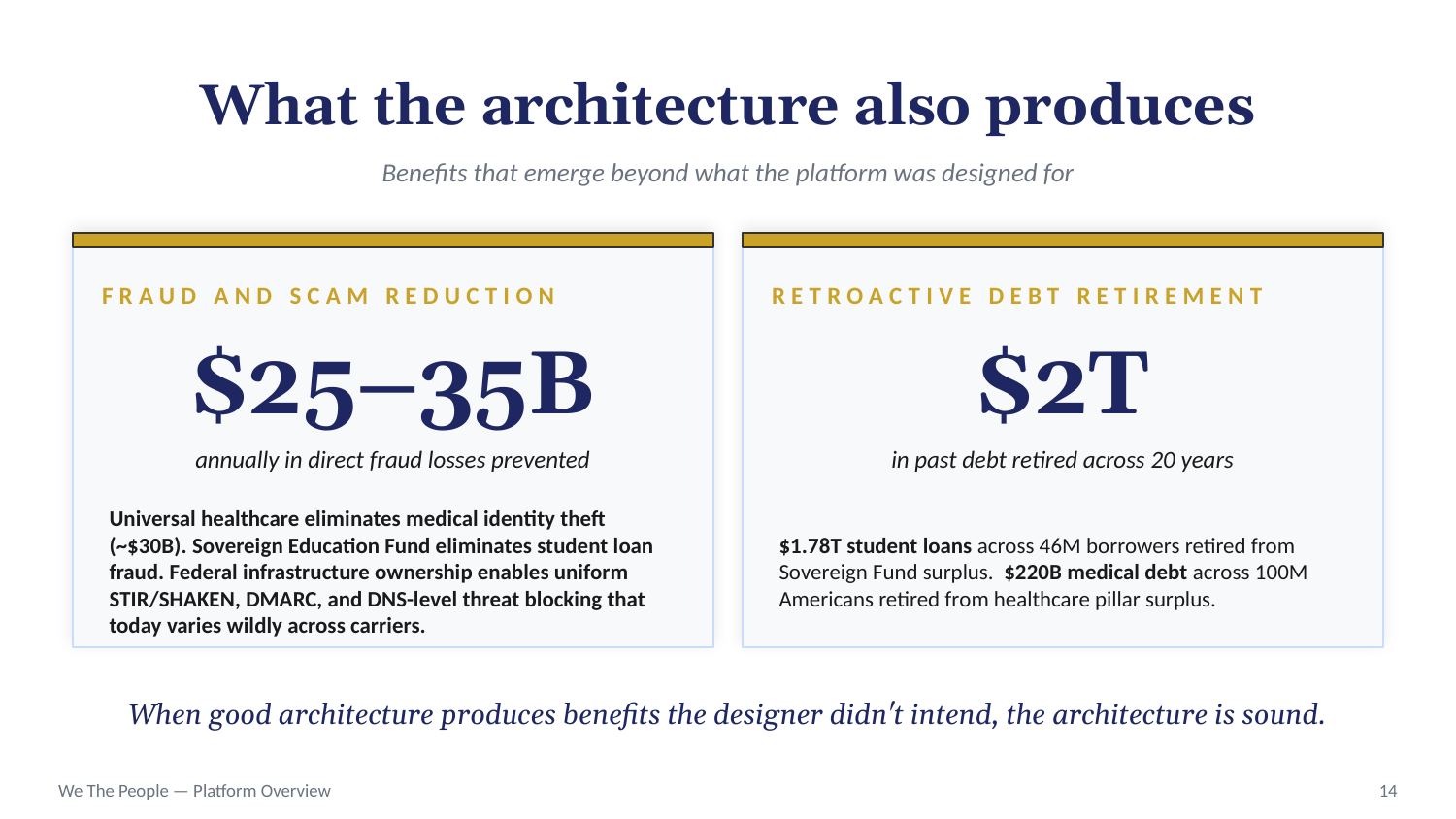

What the architecture also produces
Benefits that emerge beyond what the platform was designed for

FRAUD AND SCAM REDUCTION
RETROACTIVE DEBT RETIREMENT
$25–35B
$2T
annually in direct fraud losses prevented
in past debt retired across 20 years
Universal healthcare eliminates medical identity theft (~$30B). Sovereign Education Fund eliminates student loan fraud. Federal infrastructure ownership enables uniform STIR/SHAKEN, DMARC, and DNS-level threat blocking that today varies wildly across carriers.
$1.78T student loans across 46M borrowers retired from Sovereign Fund surplus.  $220B medical debt across 100M Americans retired from healthcare pillar surplus.
When good architecture produces benefits the designer didn't intend, the architecture is sound.
We The People — Platform Overview
14